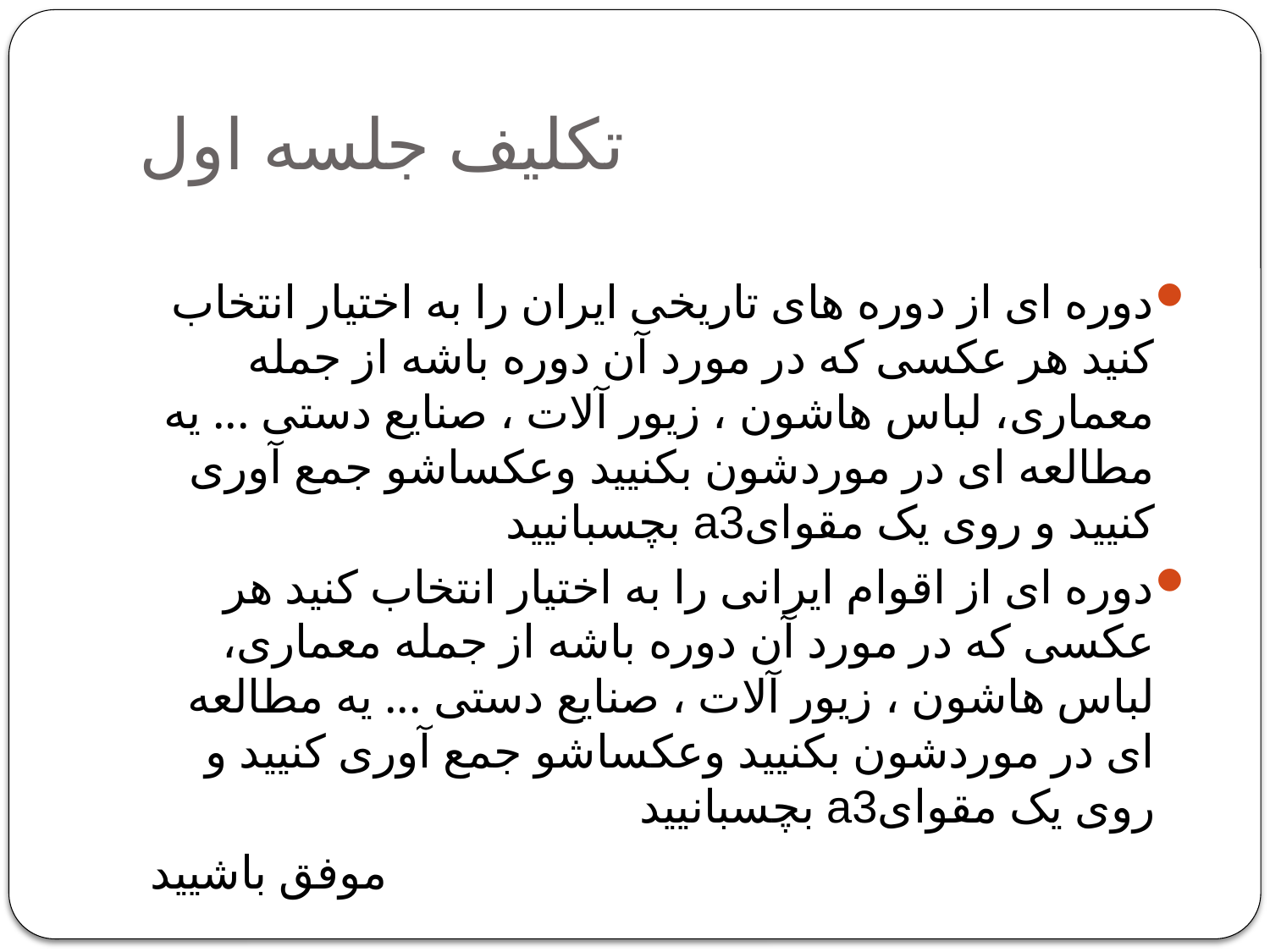

# تکلیف جلسه اول

دوره ای از دوره های تاریخی ایران را به اختیار انتخاب کنید هر عکسی که در مورد آن دوره باشه از جمله معماری، لباس هاشون ، زیور آلات ، صنایع دستی ... یه مطالعه ای در موردشون بکنیید وعکساشو جمع آوری کنیید و روی یک مقوایa3 بچسبانیید
دوره ای از اقوام ایرانی را به اختیار انتخاب کنید هر عکسی که در مورد آن دوره باشه از جمله معماری، لباس هاشون ، زیور آلات ، صنایع دستی ... یه مطالعه ای در موردشون بکنیید وعکساشو جمع آوری کنیید و روی یک مقوایa3 بچسبانیید
                                                                    موفق باشیید